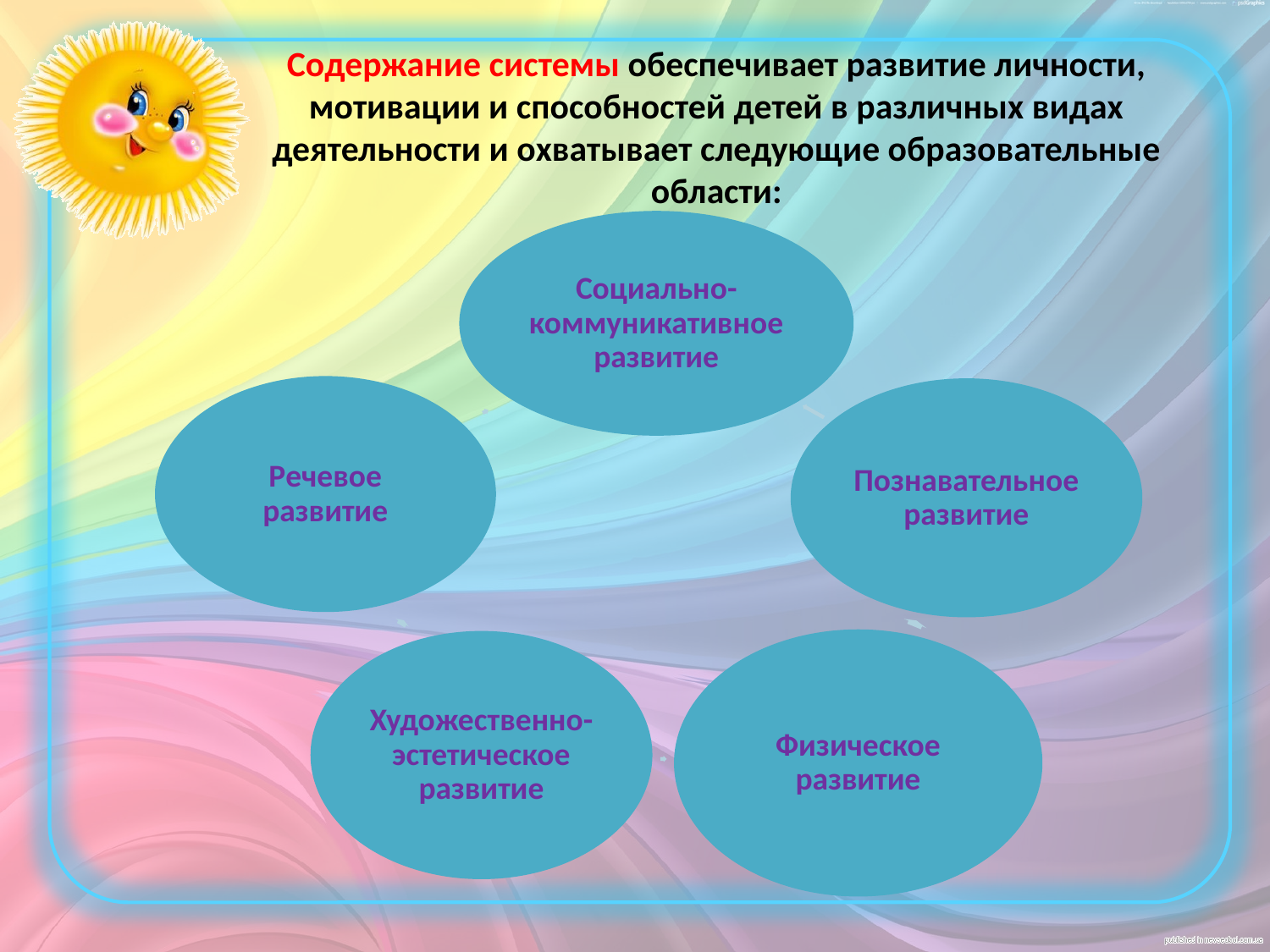

# Содержание системы обеспечивает развитие личности, мотивации и способностей детей в различных видах деятельности и охватывает следующие образовательные области:
Социально-коммуникативное развитие

Познавательное развитие

Физическое развитие

Художественно-эстетическое развитие

Речевое развитие